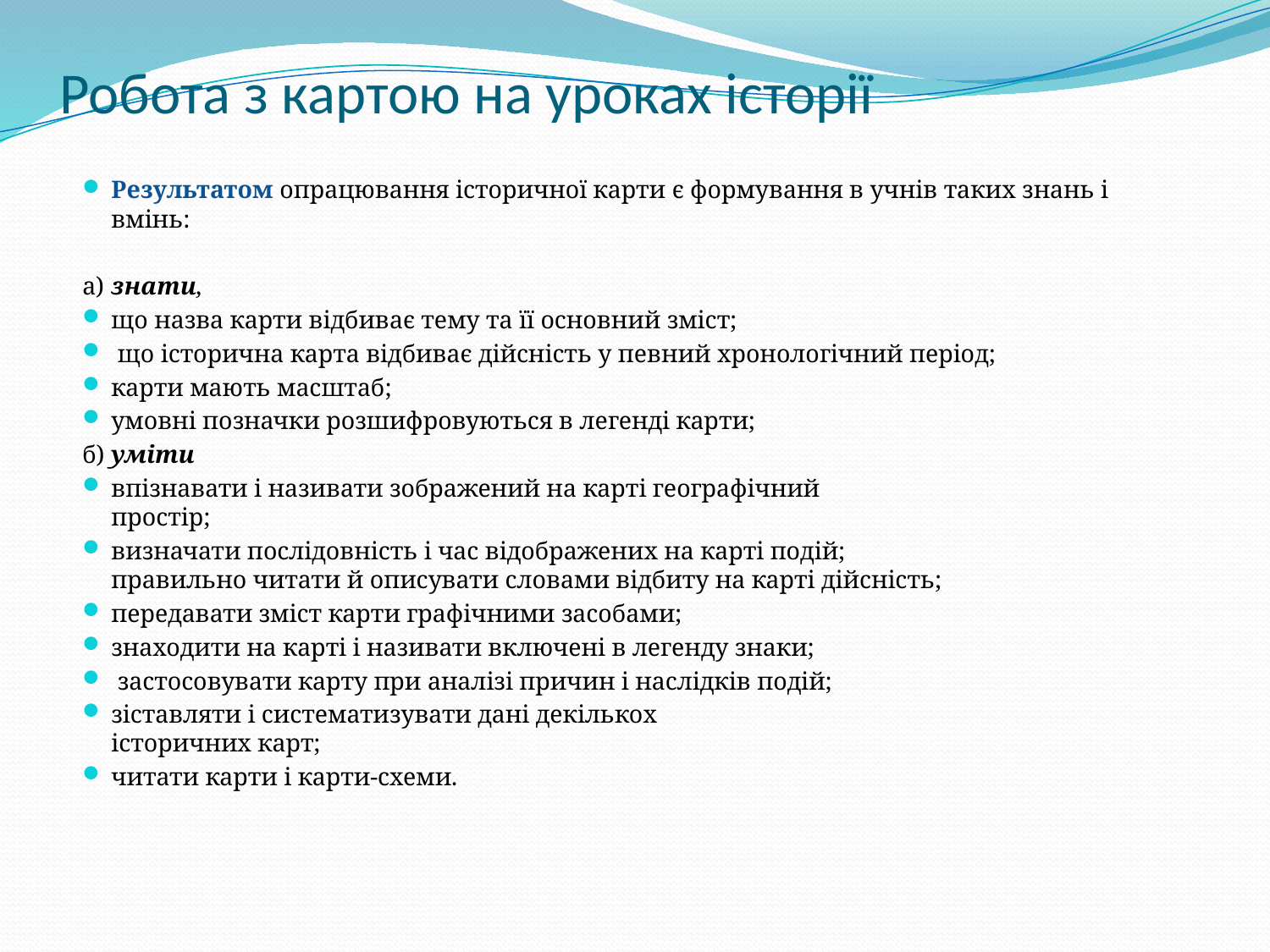

# Робота з картою на уроках історії
Результатом опрацювання історичної карти є формування в учнів таких знань і вмінь:

а)	знати,
що назва карти відбиває тему та її основний зміст;
 що історична карта відбиває дійсність у певний хронологічний період;
карти мають масштаб;
умовні позначки розшифровуються в легенді карти;
б)	уміти
впізнавати і називати зображений на карті географічний
простір;
визначати послідовність і час відображених на карті подій;
правильно читати й описувати словами відбиту на карті дійсність;
передавати зміст карти графічними засобами;
знаходити на карті і називати включені в легенду знаки;
 застосовувати карту при аналізі причин і наслідків подій;
зіставляти і систематизувати дані декількох
історичних карт;
читати карти і карти-схеми.